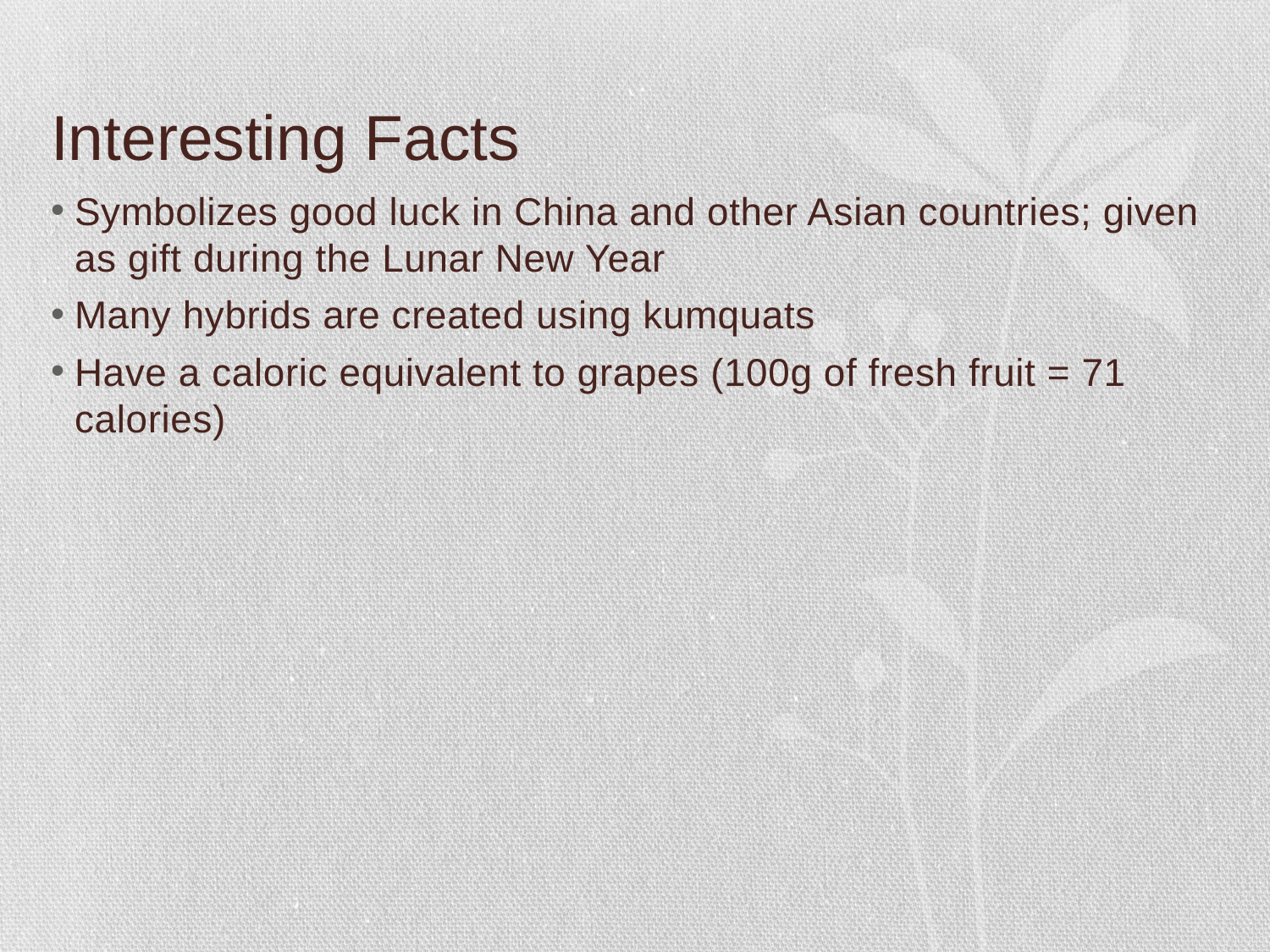

# Interesting Facts
Symbolizes good luck in China and other Asian countries; given as gift during the Lunar New Year
Many hybrids are created using kumquats
Have a caloric equivalent to grapes (100g of fresh fruit = 71 calories)